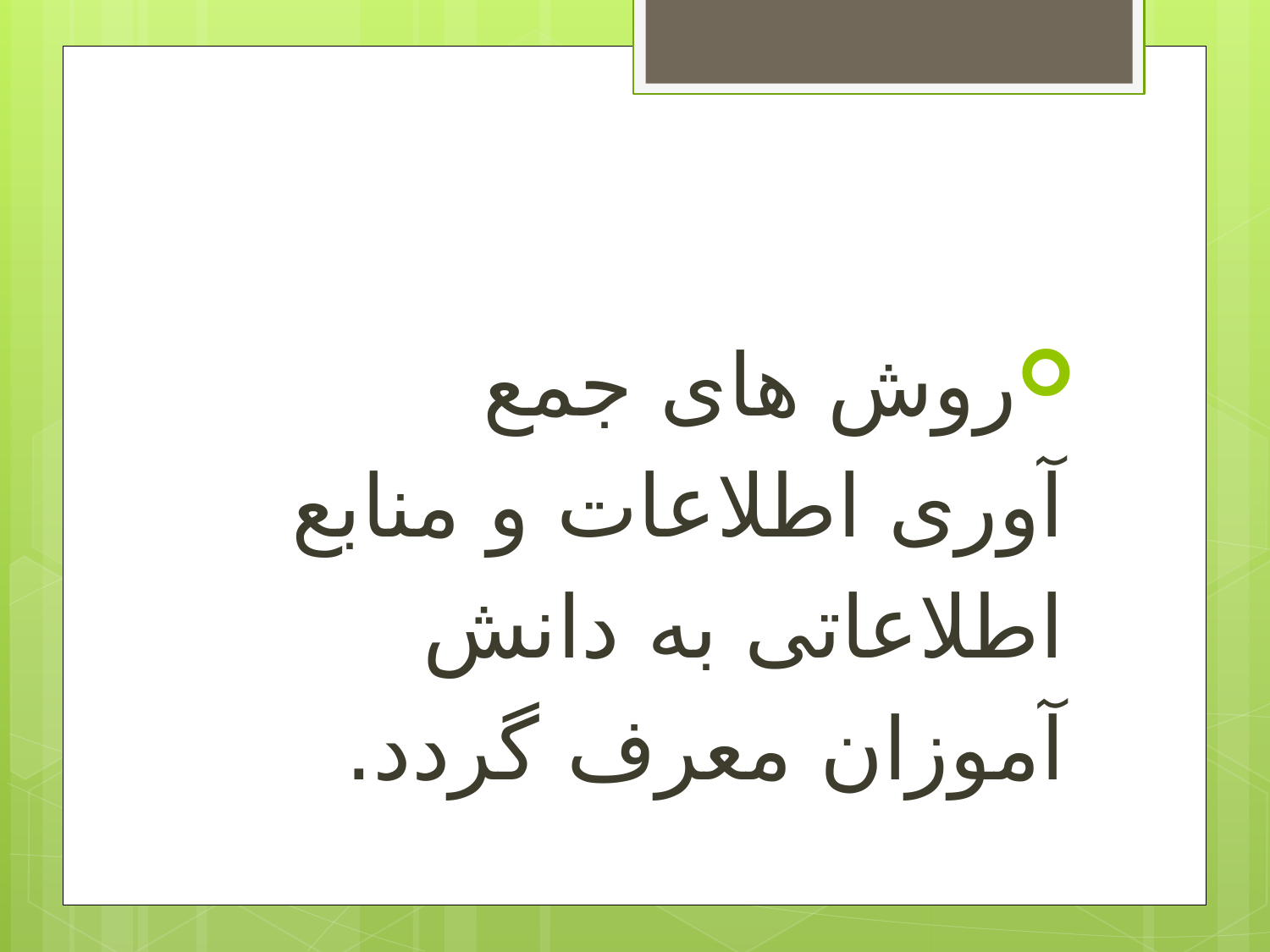

#
روش های جمع
آوری اطلاعات و منابع
اطلاعاتی به دانش
آموزان معرف گردد.